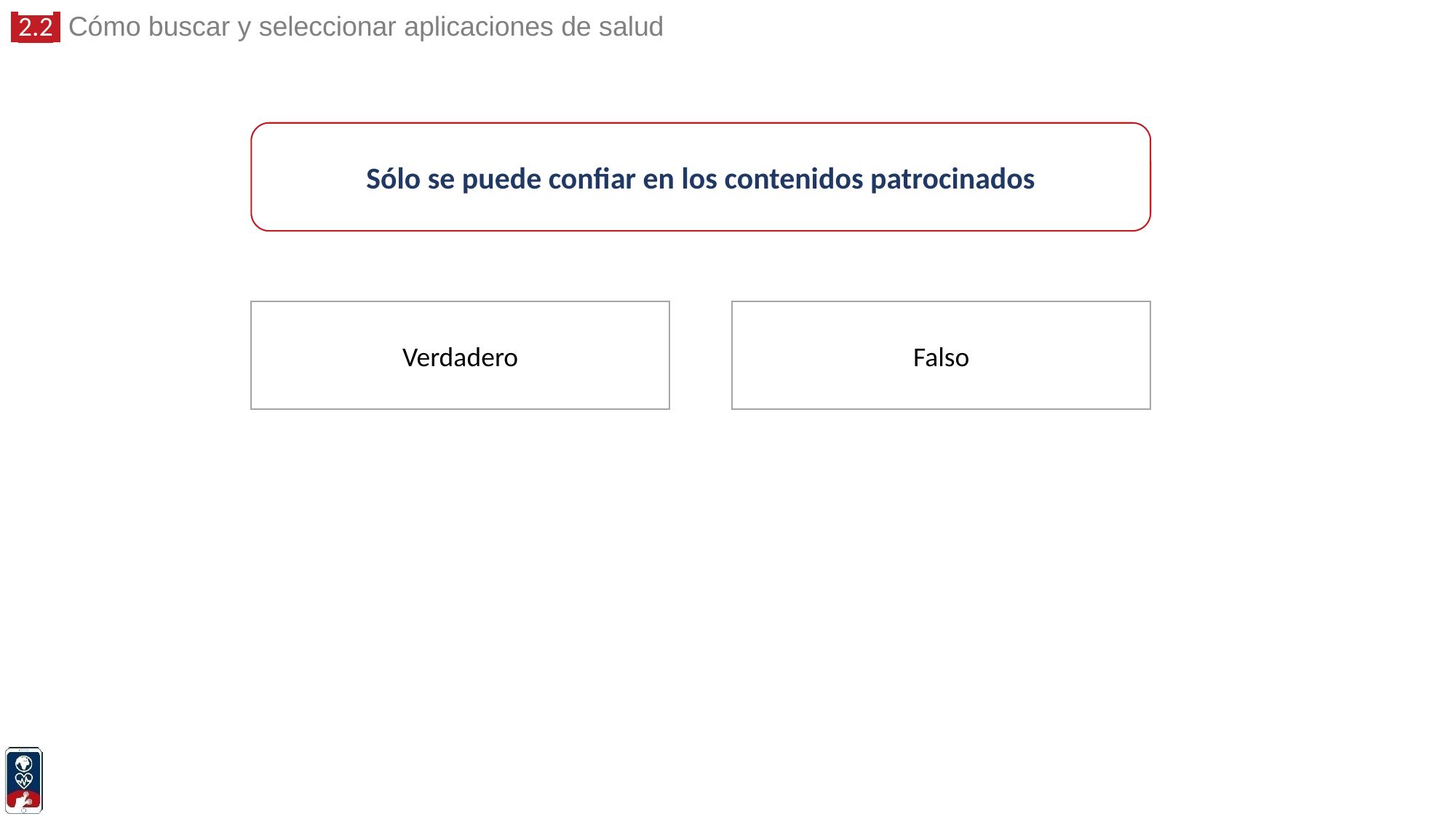

Sólo se puede confiar en los contenidos patrocinados
Verdadero
Falso